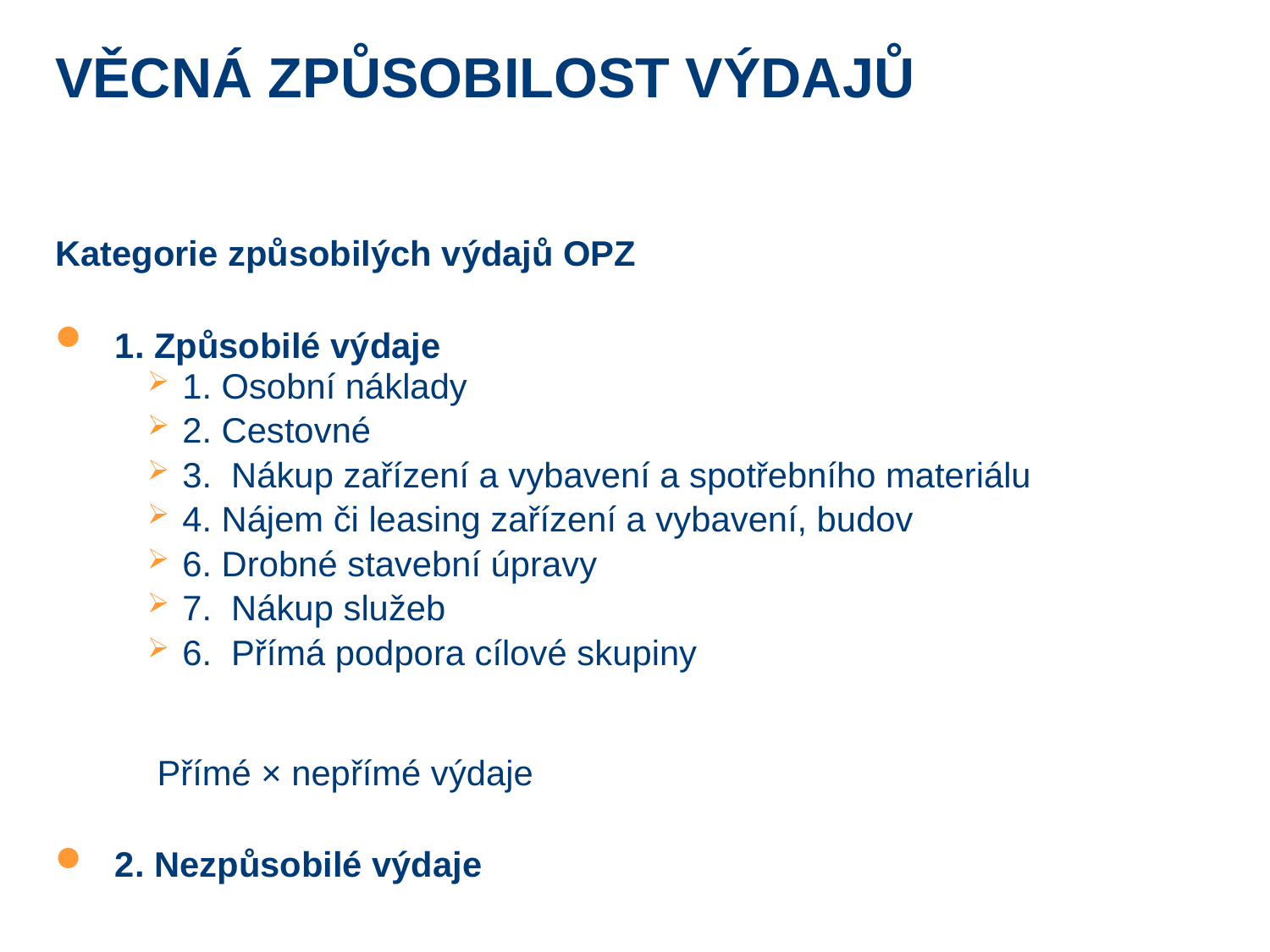

# Věcná způsobilost výdajů

Kategorie způsobilých výdajů OPZ

1. Způsobilé výdaje
1. Osobní náklady
2. Cestovné
3.  Nákup zařízení a vybavení a spotřebního materiálu
4. Nájem či leasing zařízení a vybavení, budov
6. Drobné stavební úpravy
7.  Nákup služeb
6.  Přímá podpora cílové skupiny

 Přímé × nepřímé výdaje

2. Nezpůsobilé výdaje

5